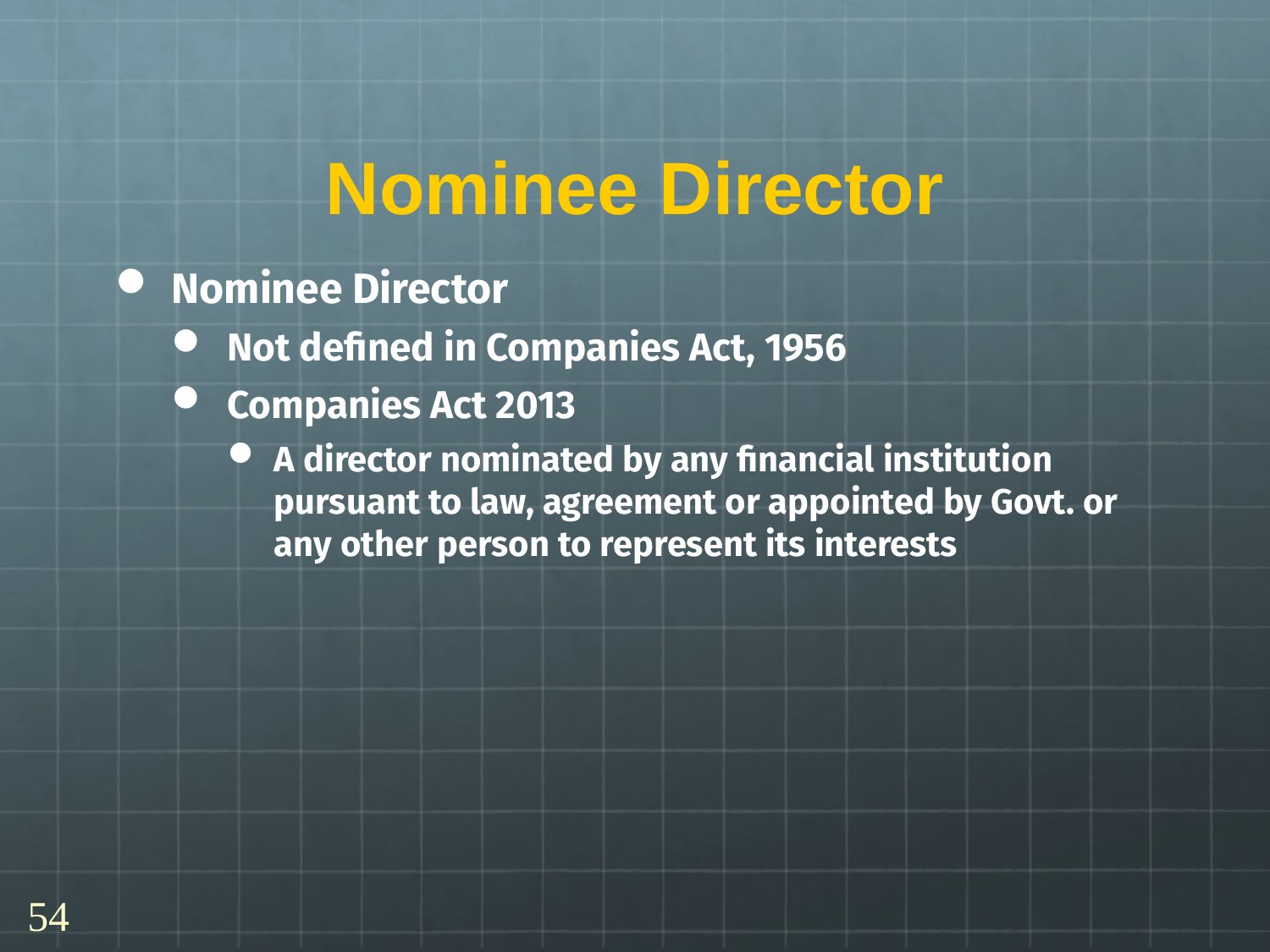

# Nominee Director
Nominee Director
Not defined in Companies Act, 1956
Companies Act 2013
A director nominated by any financial institution pursuant to law, agreement or appointed by Govt. or any other person to represent its interests
54